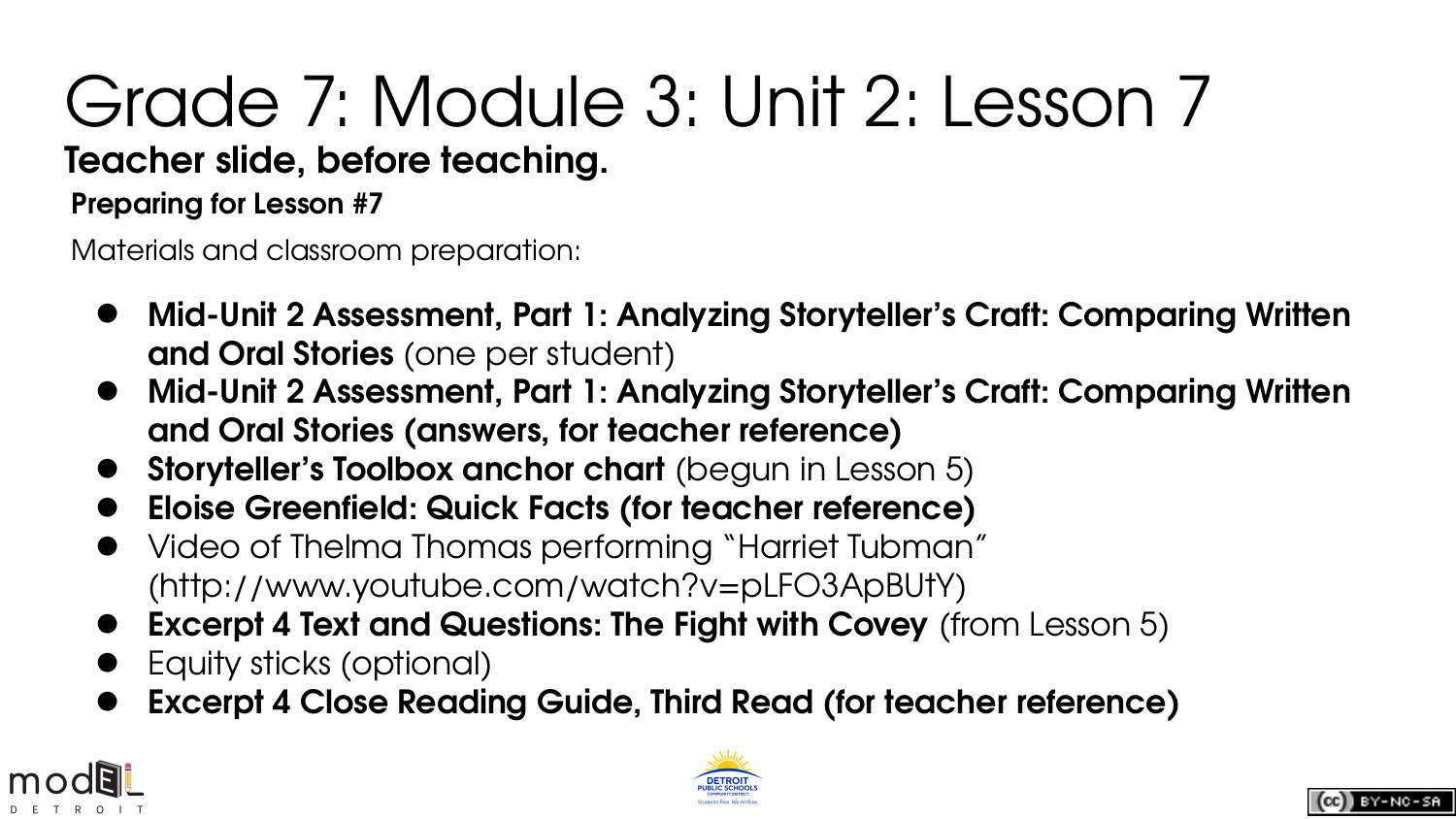

Grade 7: Module 3: Unit 2: Lesson 7
Teacher slide, before teaching.
Preparing for Lesson #7
Materials and classroom preparation:

Mid-Unit 2 Assessment, Part 1: Analyzing Storyteller’s Craft: Comparing Written and Oral Stories (one per student)
Mid-Unit 2 Assessment, Part 1: Analyzing Storyteller’s Craft: Comparing Written and Oral Stories (answers, for teacher reference)
Storyteller’s Toolbox anchor chart (begun in Lesson 5)
Eloise Greenfield: Quick Facts (for teacher reference)
Video of Thelma Thomas performing “Harriet Tubman” (http://www.youtube.com/watch?v=pLFO3ApBUtY)
Excerpt 4 Text and Questions: The Fight with Covey (from Lesson 5)
Equity sticks (optional)
Excerpt 4 Close Reading Guide, Third Read (for teacher reference)